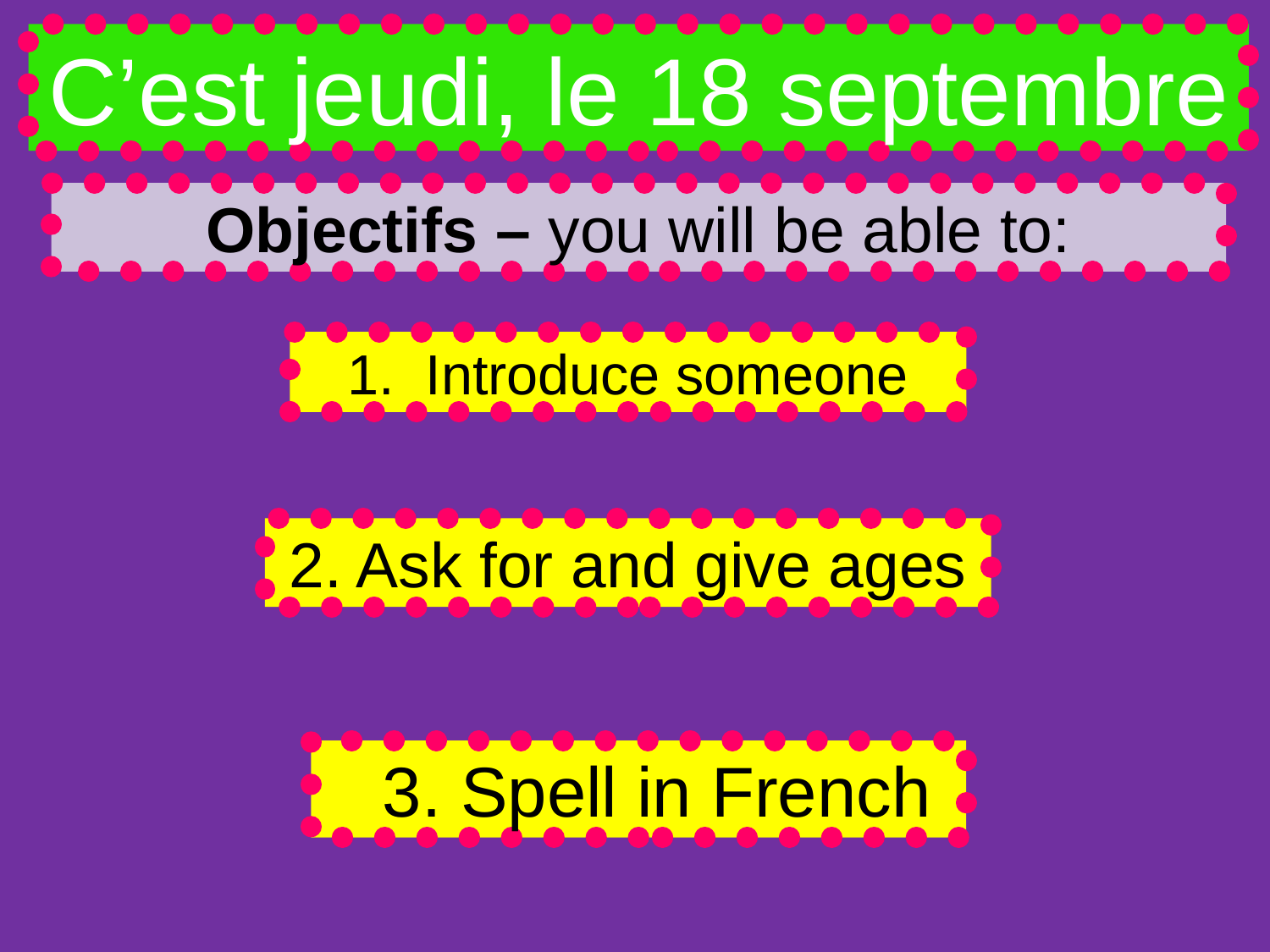

C’est jeudi, le 18 septembre
Objectifs – you will be able to:
1.  Introduce someone
2. Ask for and give ages
   3. Spell in French